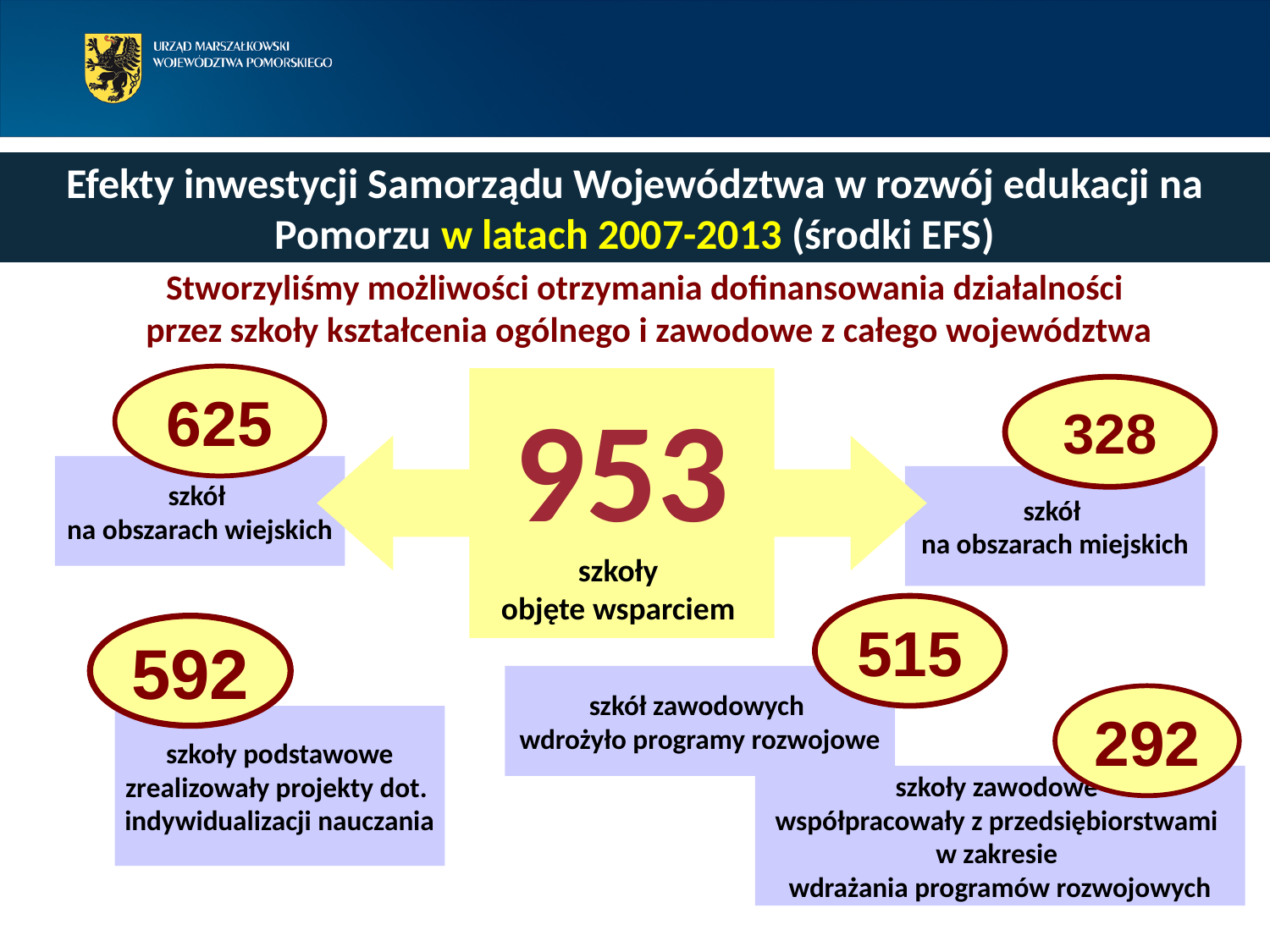

Efekty inwestycji Samorządu Województwa w rozwój edukacji na Pomorzu w latach 2007-2013 (środki EFS)

Stworzyliśmy możliwości otrzymania dofinansowania działalności
 przez szkoły kształcenia ogólnego i zawodowe z całego województwa
625
953
szkoły
objęte wsparciem
328
szkół
na obszarach wiejskich
szkół
na obszarach miejskich
515
592
szkół zawodowych
wdrożyło programy rozwojowe
292
szkoły podstawowe
zrealizowały projekty dot.
indywidualizacji nauczania
szkoły zawodowe
współpracowały z przedsiębiorstwami
w zakresie
wdrażania programów rozwojowych